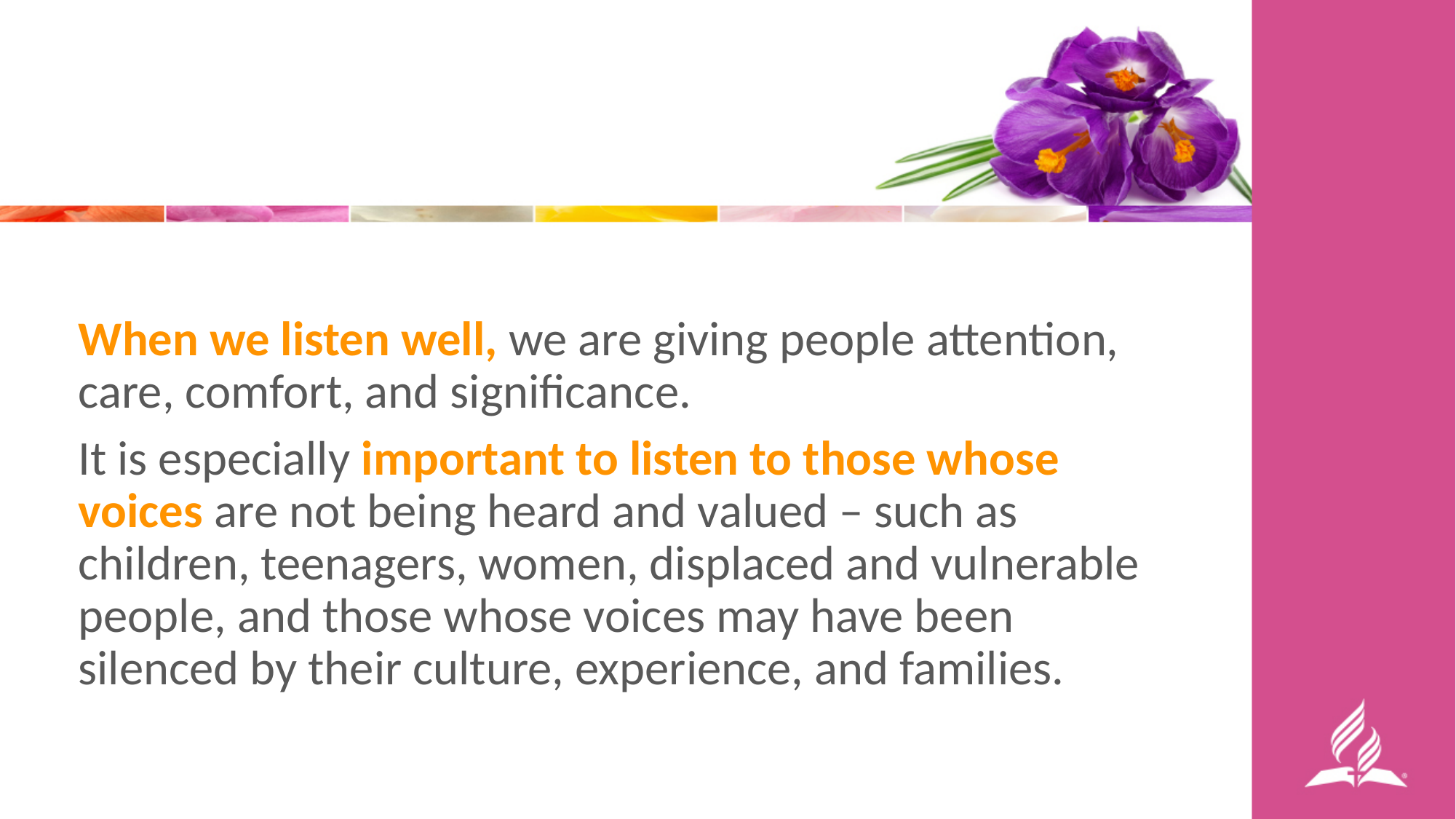

When we listen well, we are giving people attention, care, comfort, and significance.
It is especially important to listen to those whose voices are not being heard and valued – such as children, teenagers, women, displaced and vulnerable people, and those whose voices may have been silenced by their culture, experience, and families.